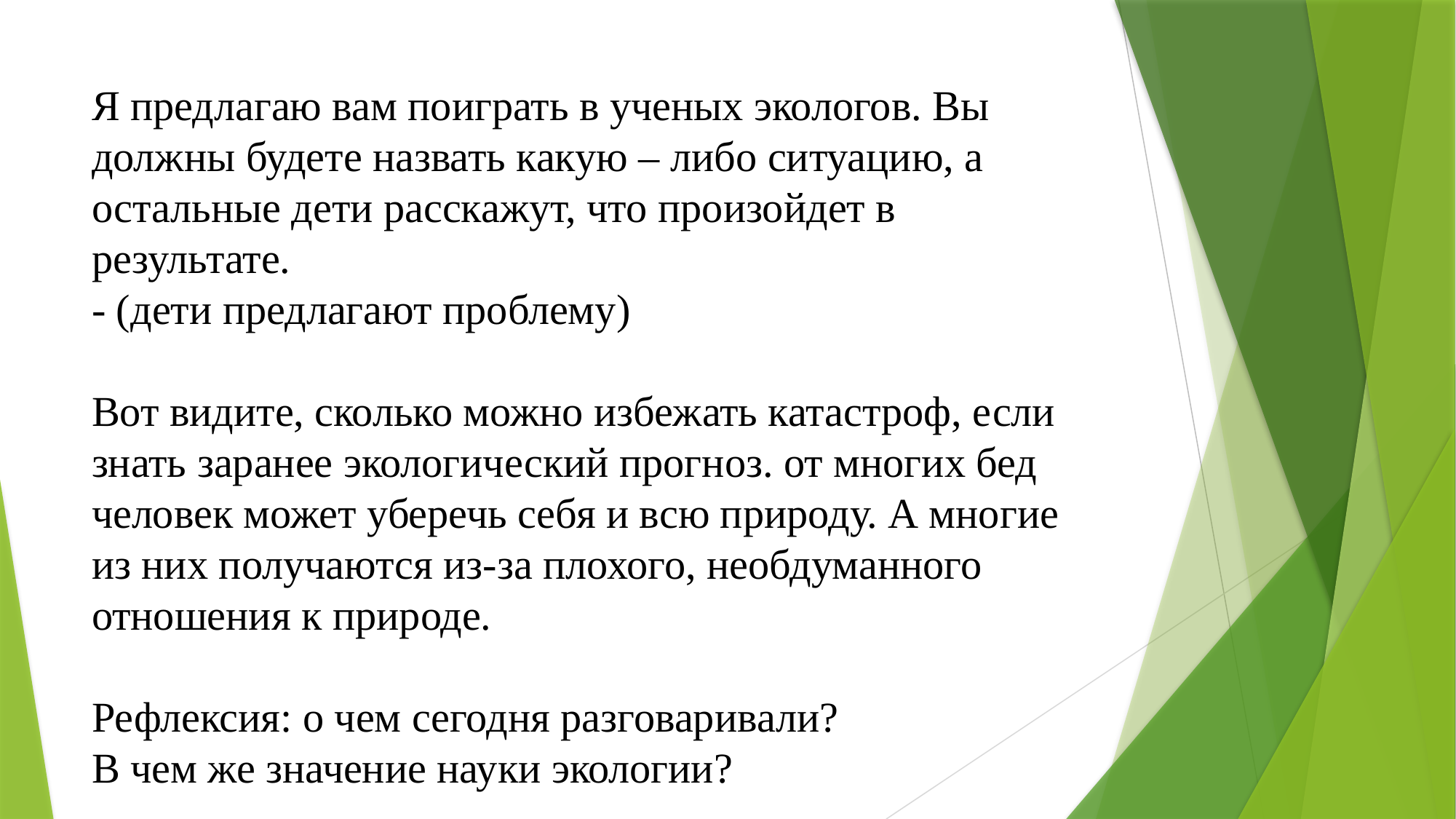

# Я предлагаю вам поиграть в ученых экологов. Вы должны будете назвать какую – либо ситуацию, а остальные дети расскажут, что произойдет в результате. - (дети предлагают проблему) Вот видите, сколько можно избежать катастроф, если знать заранее экологический прогноз. от многих бед человек может уберечь себя и всю природу. А многие из них получаются из-за плохого, необдуманного отношения к природе. Рефлексия: о чем сегодня разговаривали? В чем же значение науки экологии? -ответы детей. Правильно, эта наука помогает человеку поступать правильно, не навредить себе, сохранить природу.